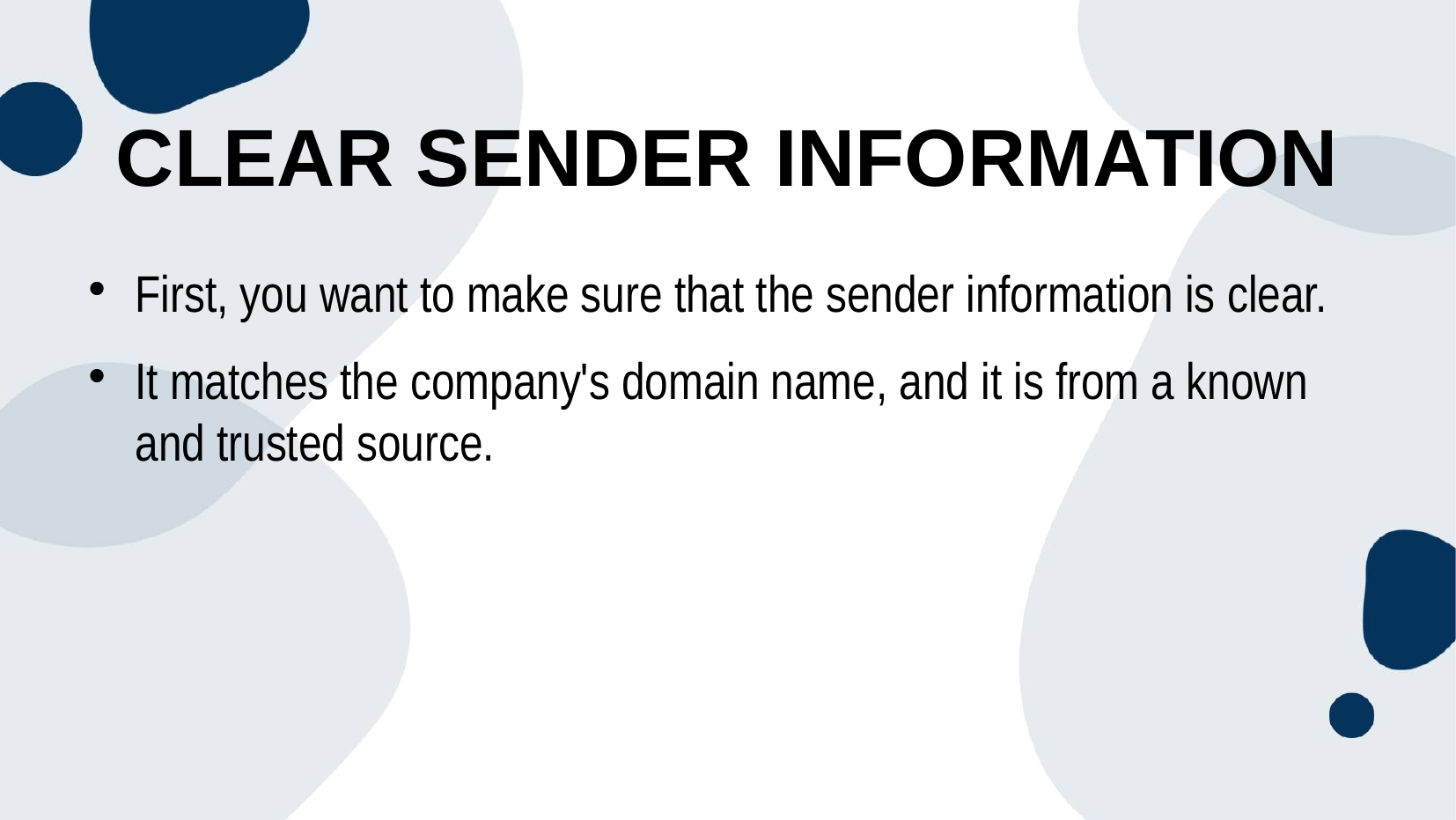

# Clear sender information
First, you want to make sure that the sender information is clear.
It matches the company's domain name, and it is from a known and trusted source.